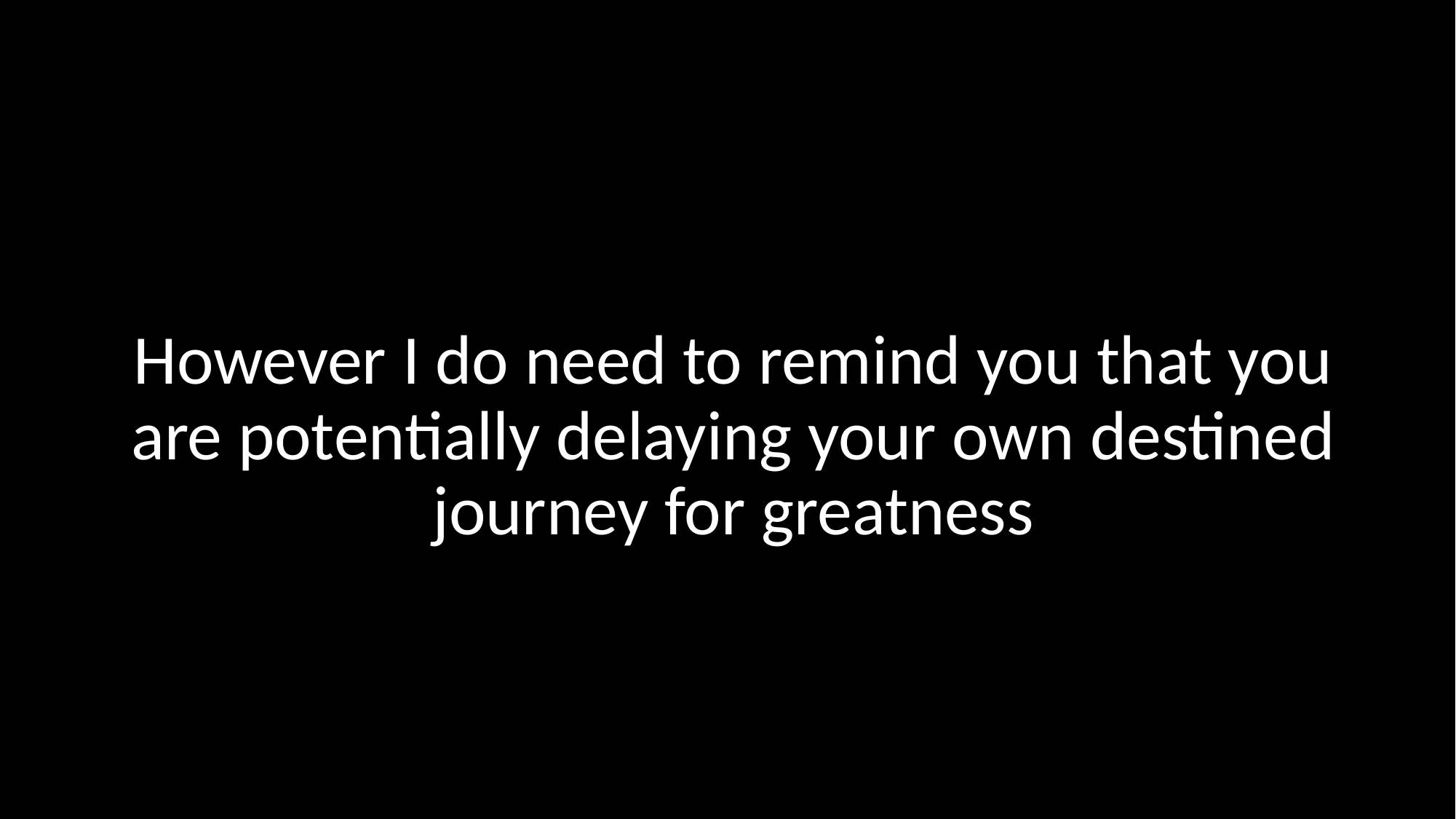

However I do need to remind you that you are potentially delaying your own destined journey for greatness